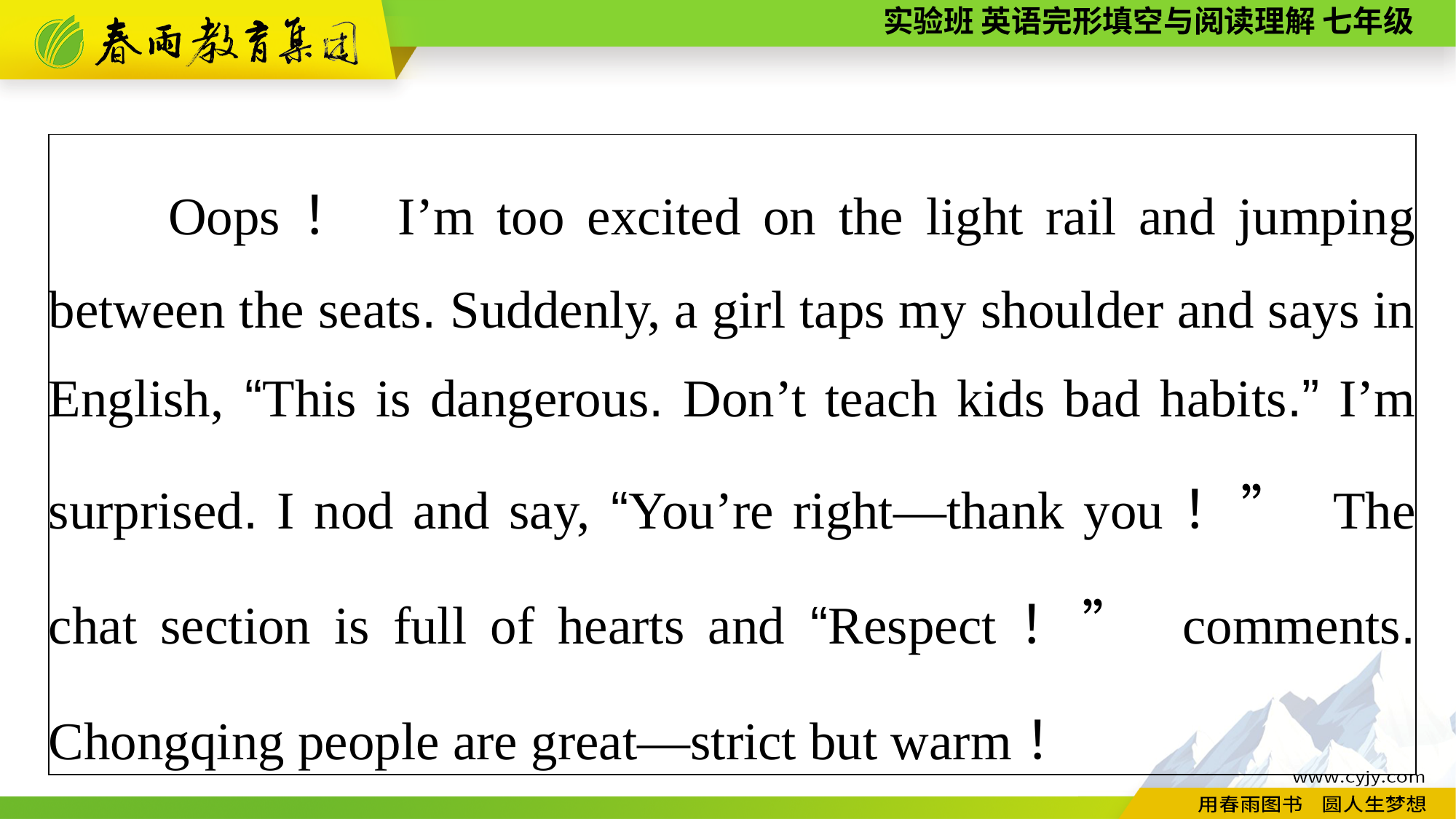

| Oops！ I’m too excited on the light rail and jumping between the seats. Suddenly, a girl taps my shoulder and says in English, “This is dangerous. Don’t teach kids bad habits.” I’m surprised. I nod and say, “You’re right—thank you！” The chat section is full of hearts and “Respect！” comments. Chongqing people are great—strict but warm！ |
| --- |